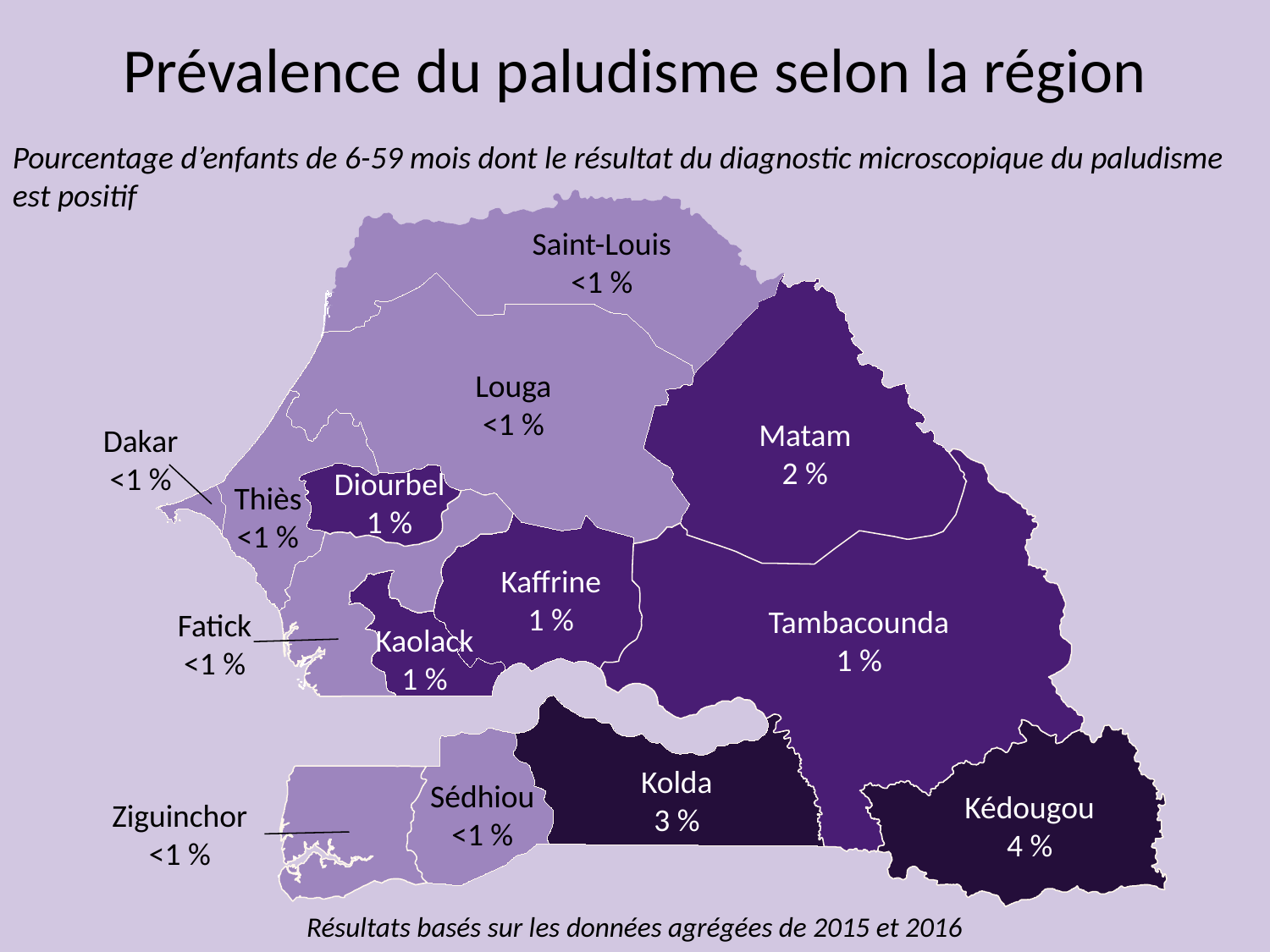

Prévalence du paludisme selon la région

Pourcentage d’enfants de 6-59 mois dont le résultat du diagnostic microscopique du paludisme est positif
Saint-Louis
<1 %
Louga
<1 %
Matam
2 %
Dakar
<1 %
Diourbel
1 %
Thiès
<1 %
Kaffrine
1 %
Tambacounda
1 %
Fatick
<1 %
Kaolack
1 %
Kolda
3 %
Sédhiou<1 %
Kédougou
4 %
Ziguinchor
<1 %
Résultats basés sur les données agrégées de 2015 et 2016